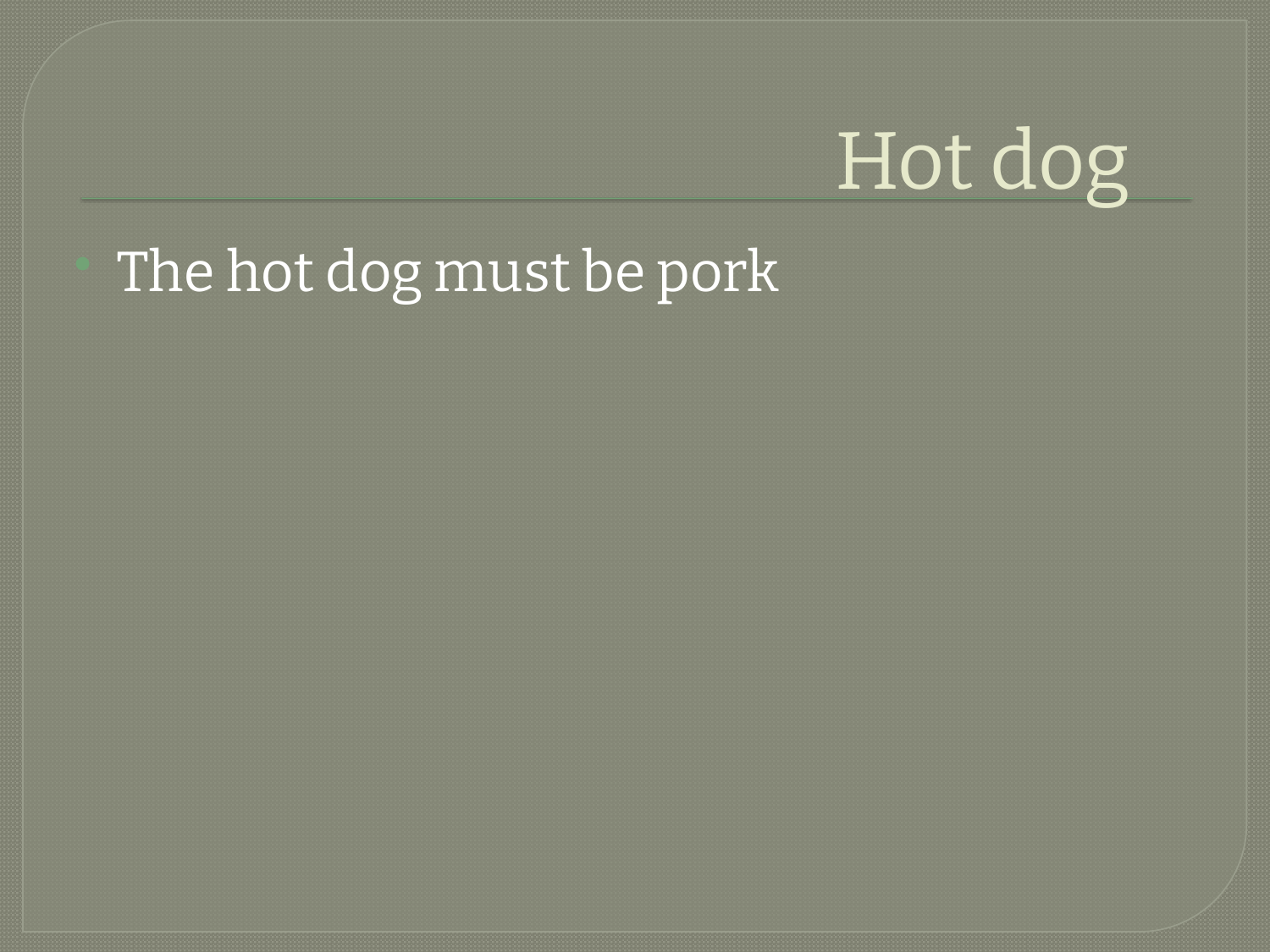

# Hot dog
The hot dog must be pork